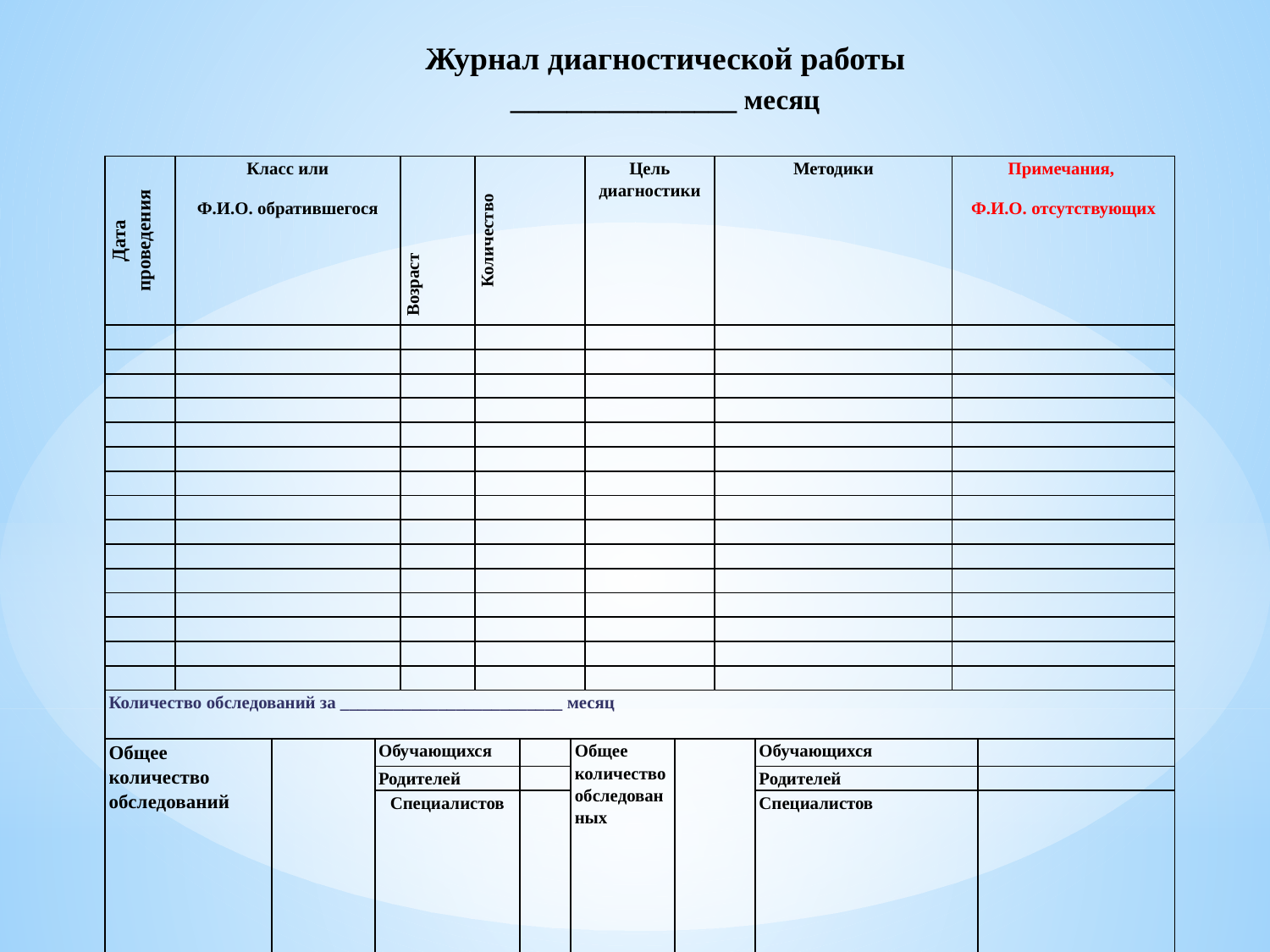

Журнал диагностической работы
________________ месяц
| Дата проведения | Класс или Ф.И.О. обратившегося |  |  | Возраст | Количество |  |  | Цель диагностики |  | Методики |  | Примечания, Ф.И.О. отсутствующих |  |
| --- | --- | --- | --- | --- | --- | --- | --- | --- | --- | --- | --- | --- | --- |
|  |  |  |  |  |  |  |  |  |  |  |  |  |  |
|  |  |  |  |  |  |  |  |  |  |  |  |  |  |
|  |  |  |  |  |  |  |  |  |  |  |  |  |  |
|  |  |  |  |  |  |  |  |  |  |  |  |  |  |
|  |  |  |  |  |  |  |  |  |  |  |  |  |  |
|  |  |  |  |  |  |  |  |  |  |  |  |  |  |
|  |  |  |  |  |  |  |  |  |  |  |  |  |  |
|  |  |  |  |  |  |  |  |  |  |  |  |  |  |
|  |  |  |  |  |  |  |  |  |  |  |  |  |  |
|  |  |  |  |  |  |  |  |  |  |  |  |  |  |
|  |  |  |  |  |  |  |  |  |  |  |  |  |  |
|  |  |  |  |  |  |  |  |  |  |  |  |  |  |
|  |  |  |  |  |  |  |  |  |  |  |  |  |  |
|  |  |  |  |  |  |  |  |  |  |  |  |  |  |
|  |  |  |  |  |  |  |  |  |  |  |  |  |  |
| Количество обследований за \_\_\_\_\_\_\_\_\_\_\_\_\_\_\_\_\_\_\_\_\_\_\_\_\_ месяц |  |  |  |  |  |  |  |  |  |  |  |  |  |
| Общее количество обследований |  |  | Обучающихся |  |  |  | Общее количество обследованных |  |  |  | Обучающихся |  |  |
|  |  |  | Родителей |  |  |  |  |  |  |  | Родителей |  |  |
|  |  |  | Специалистов |  |  |  |  |  |  |  | Специалистов |  |  |